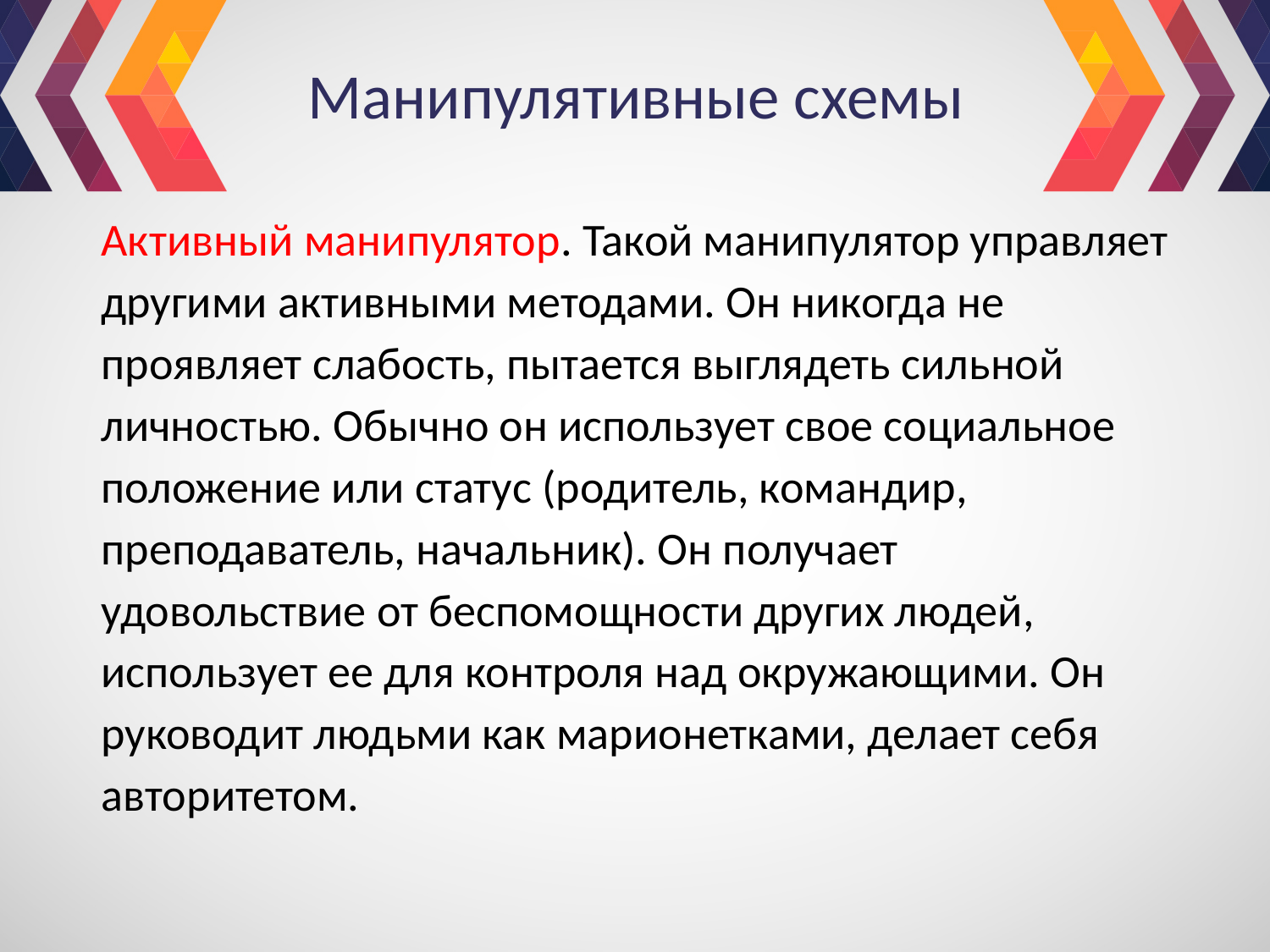

# Манипулятивные схемы
Активный манипулятор. Такой манипулятор управляет другими активными методами. Он никогда не проявляет слабость, пытается выглядеть сильной личностью. Обычно он использует свое социальное положение или статус (родитель, командир, преподаватель, начальник). Он получает удовольствие от беспомощности других людей, использует ее для контроля над окружающими. Он руководит людьми как марионетками, делает себя авторитетом.